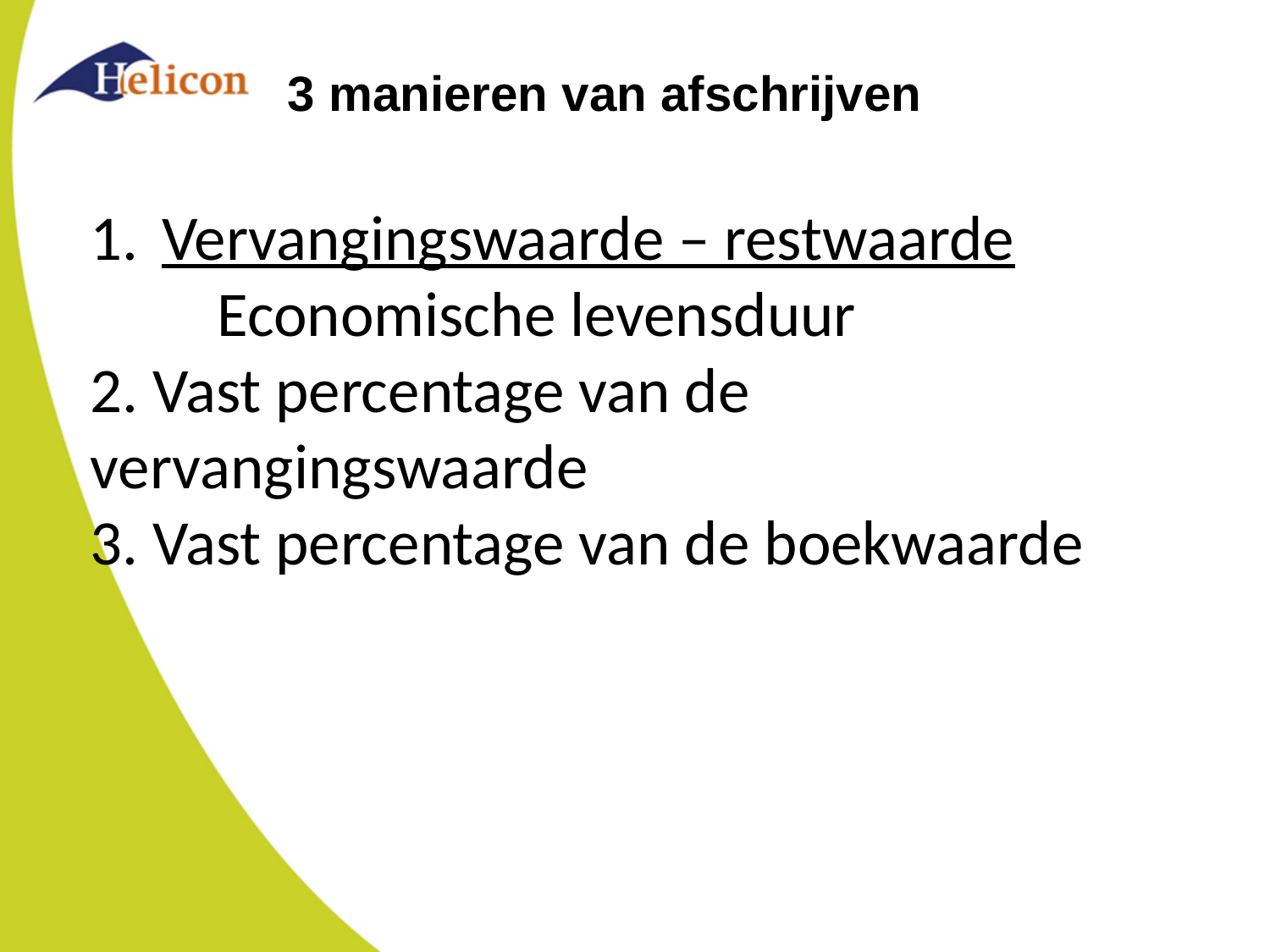

# 3 manieren van afschrijven
Vervangingswaarde – restwaarde
	Economische levensduur
2. Vast percentage van de vervangingswaarde
3. Vast percentage van de boekwaarde